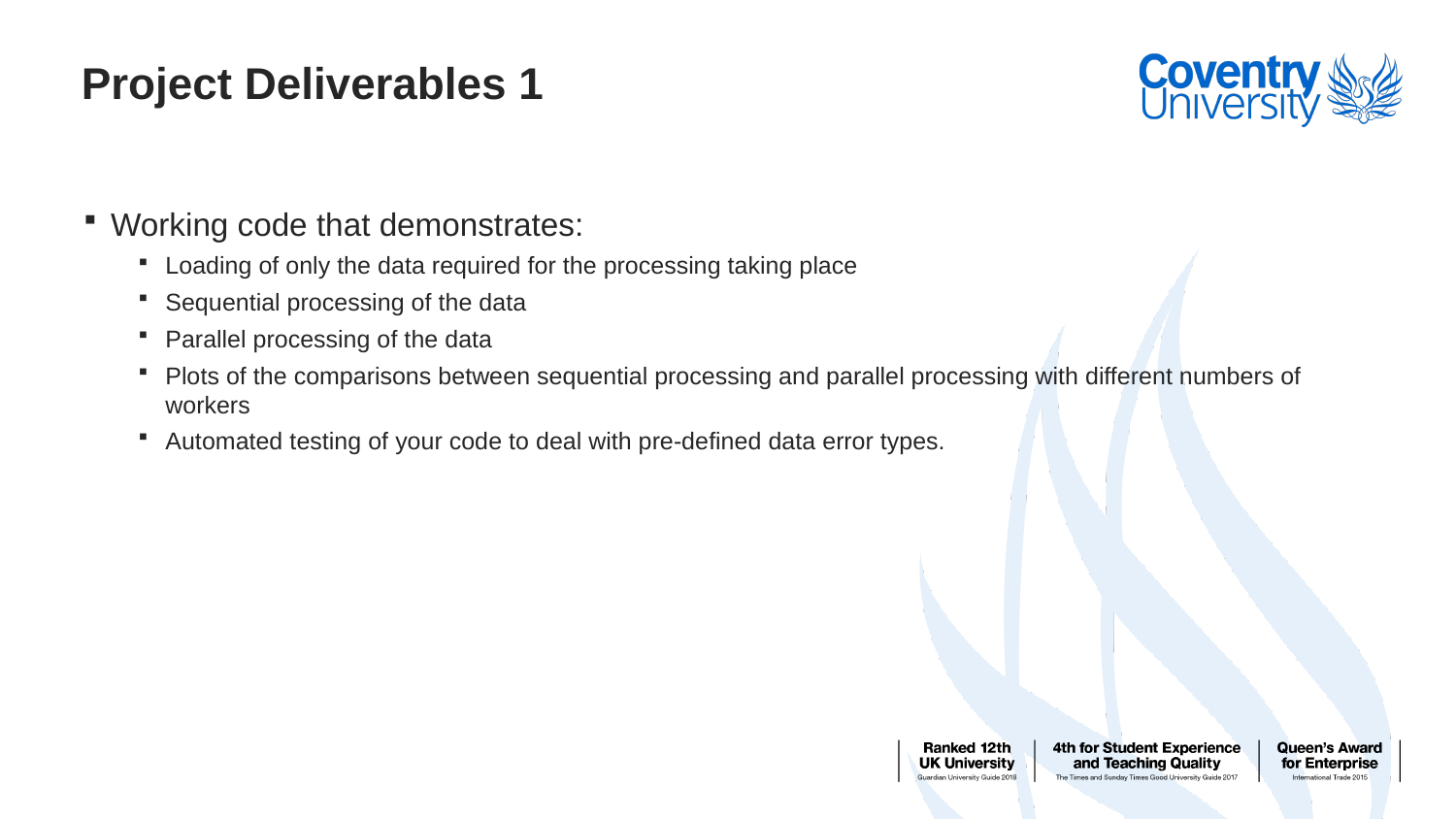

# Project Deliverables 1
Working code that demonstrates:
Loading of only the data required for the processing taking place
Sequential processing of the data
Parallel processing of the data
Plots of the comparisons between sequential processing and parallel processing with different numbers of workers
Automated testing of your code to deal with pre-defined data error types.